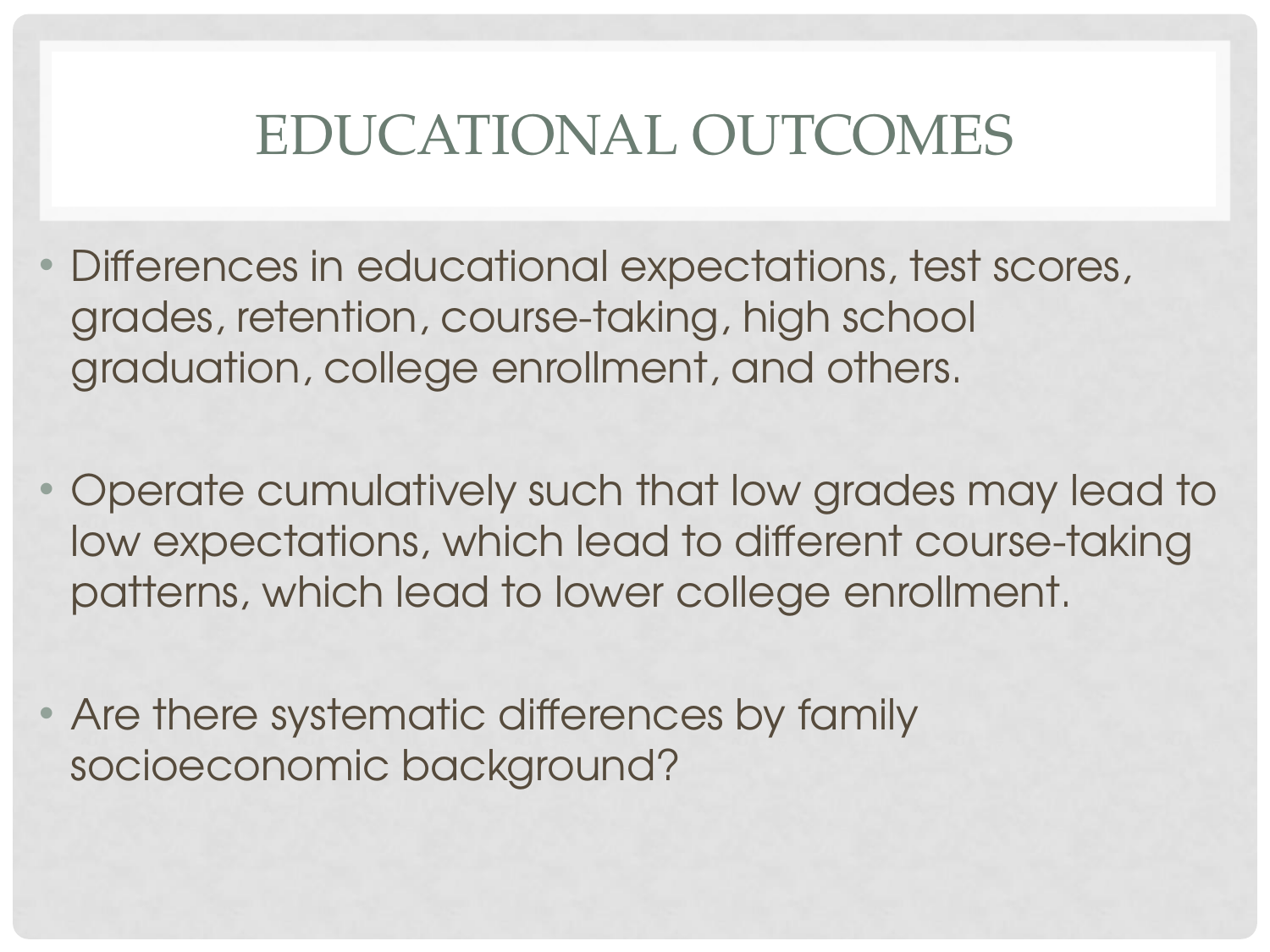

# EDUCATIONAL OUTCOMES
Differences in educational expectations, test scores, grades, retention, course-taking, high school graduation, college enrollment, and others.

Operate cumulatively such that low grades may lead to low expectations, which lead to different course-taking patterns, which lead to lower college enrollment.

Are there systematic differences by family socioeconomic background?